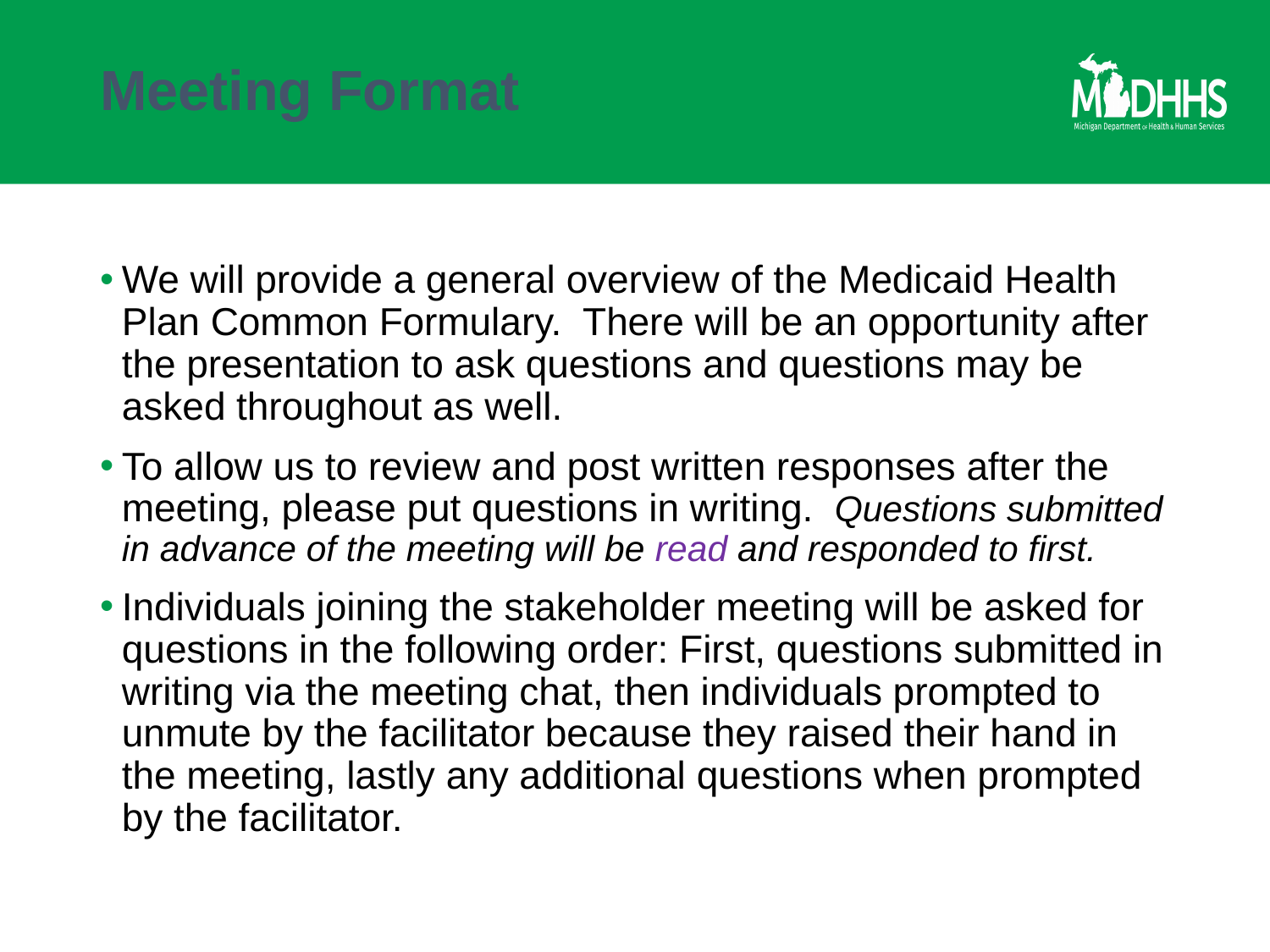

# Meeting Format
We will provide a general overview of the Medicaid Health Plan Common Formulary.  There will be an opportunity after the presentation to ask questions and questions may be asked throughout as well.
To allow us to review and post written responses after the meeting, please put questions in writing.  Questions submitted in advance of the meeting will be read and responded to first.
Individuals joining the stakeholder meeting will be asked for questions in the following order: First, questions submitted in writing via the meeting chat, then individuals prompted to unmute by the facilitator because they raised their hand in the meeting, lastly any additional questions when prompted by the facilitator.